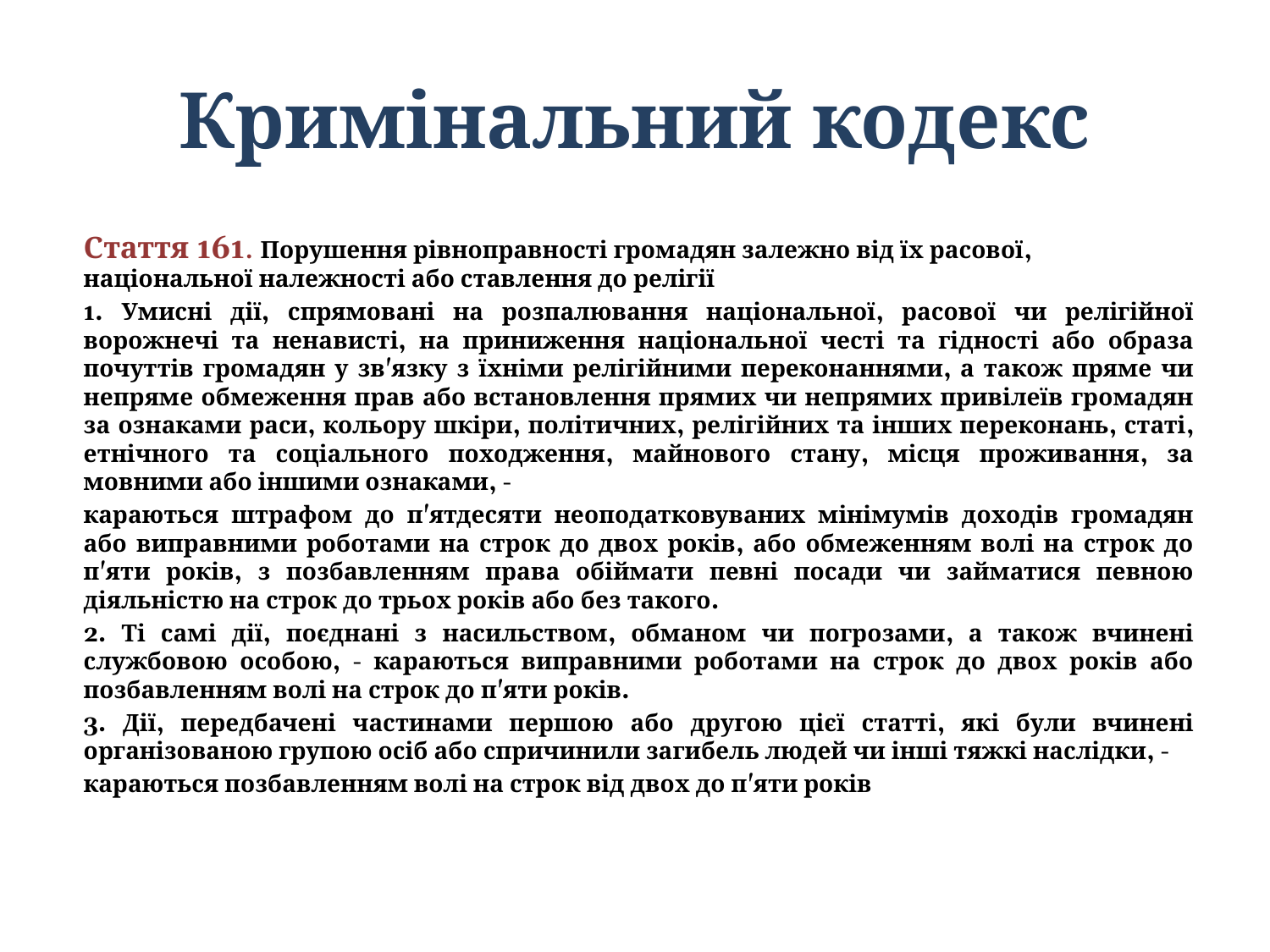

# Кримінальний кодекс
Стаття 161. Порушення рівноправності громадян залежно від їх расової, національної належності або ставлення до релігії
1. Умисні дії, спрямовані на розпалювання національної, расової чи релігійної ворожнечі та ненависті, на приниження національної честі та гідності або образа почуттів громадян у зв'язку з їхніми релігійними переконаннями, а також пряме чи непряме обмеження прав або встановлення прямих чи непрямих привілеїв громадян за ознаками раси, кольору шкіри, політичних, релігійних та інших переконань, статі, етнічного та соціального походження, майнового стану, місця проживання, за мовними або іншими ознаками, -
караються штрафом до п'ятдесяти неоподатковуваних мінімумів доходів громадян або виправними роботами на строк до двох років, або обмеженням волі на строк до п'яти років, з позбавленням права обіймати певні посади чи займатися певною діяльністю на строк до трьох років або без такого.
2. Ті самі дії, поєднані з насильством, обманом чи погрозами, а також вчинені службовою особою, - караються виправними роботами на строк до двох років або позбавленням волі на строк до п'яти років.
3. Дії, передбачені частинами першою або другою цієї статті, які були вчинені організованою групою осіб або спричинили загибель людей чи інші тяжкі наслідки, -
караються позбавленням волі на строк від двох до п'яти років.